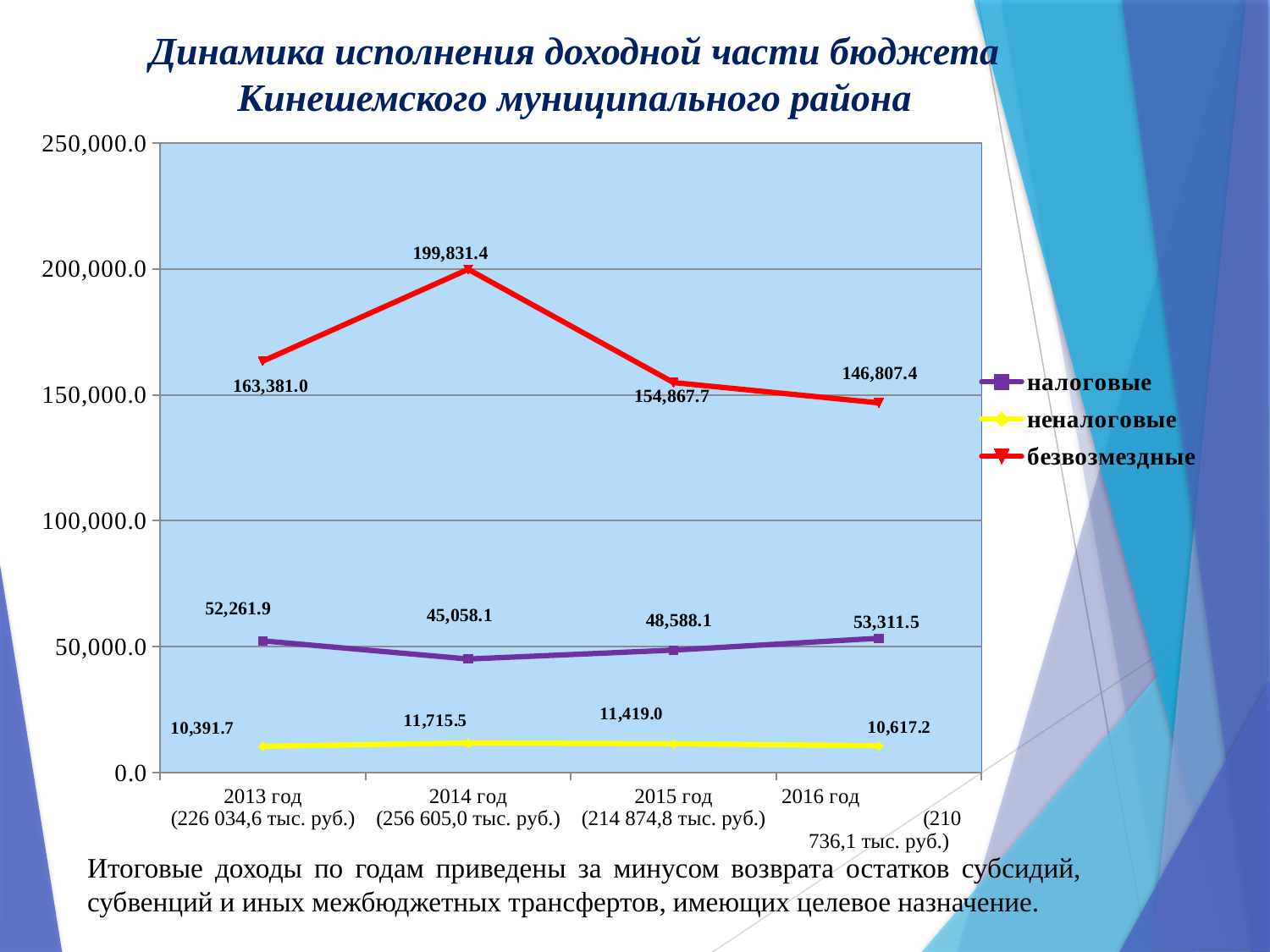

Динамика исполнения доходной части бюджета Кинешемского муниципального района

### Chart

| Category | налоговые | неналоговые | безвозмездные |
|---|---|---|---|
| 2013 год
(226 034,6 тыс. руб.) | 52261.9 | 10391.700000000003 | 163381.0 |
| 2014 год
(256 605,0 тыс. руб.) | 45058.1 | 11715.5 | 199831.4 |
| 2015 год
(214 874,8 тыс. руб.) | 48588.1 | 11419.0 | 154867.7 |
| 2016 год                                               (210 736,1 тыс. руб.) | 53311.5 | 10617.2 | 146807.4 |
Итоговые доходы по годам приведены за минусом возврата остатков субсидий, субвенций и иных межбюджетных трансфертов, имеющих целевое назначение.